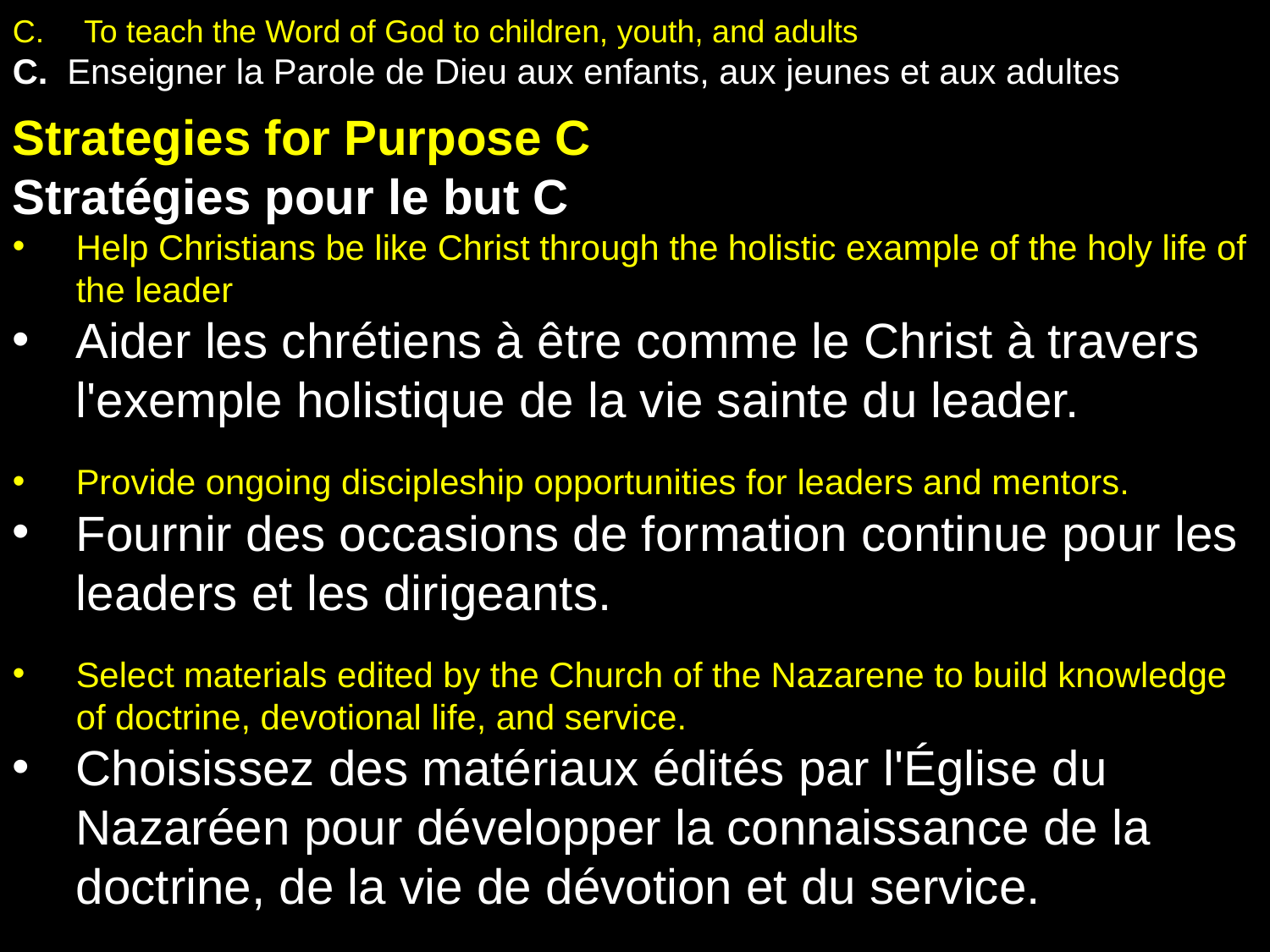

To teach the Word of God to children, youth, and adults
C.  Enseigner la Parole de Dieu aux enfants, aux jeunes et aux adultes

Strategies for Purpose C
Stratégies pour le but C
Help Christians be like Christ through the holistic example of the holy life of the leader
Aider les chrétiens à être comme le Christ à travers l'exemple holistique de la vie sainte du leader.
Provide ongoing discipleship opportunities for leaders and mentors.
Fournir des occasions de formation continue pour les leaders et les dirigeants.
Select materials edited by the Church of the Nazarene to build knowledge of doctrine, devotional life, and service.
Choisissez des matériaux édités par l'Église du Nazaréen pour développer la connaissance de la doctrine, de la vie de dévotion et du service.